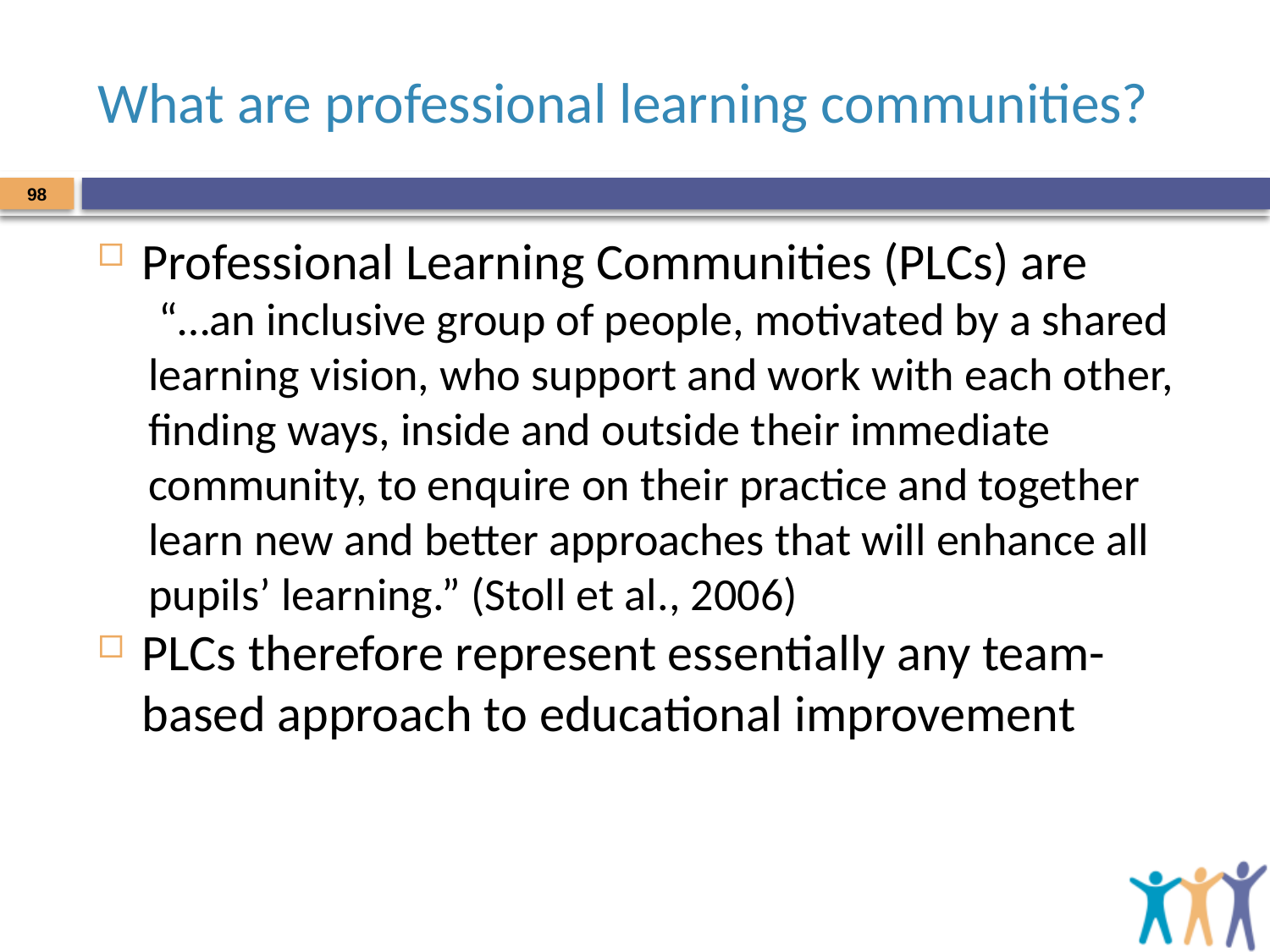

# What are professional learning communities?
98
Professional Learning Communities (PLCs) are
 “…an inclusive group of people, motivated by a shared learning vision, who support and work with each other, finding ways, inside and outside their immediate community, to enquire on their practice and together learn new and better approaches that will enhance all pupils’ learning.” (Stoll et al., 2006)
PLCs therefore represent essentially any team-based approach to educational improvement